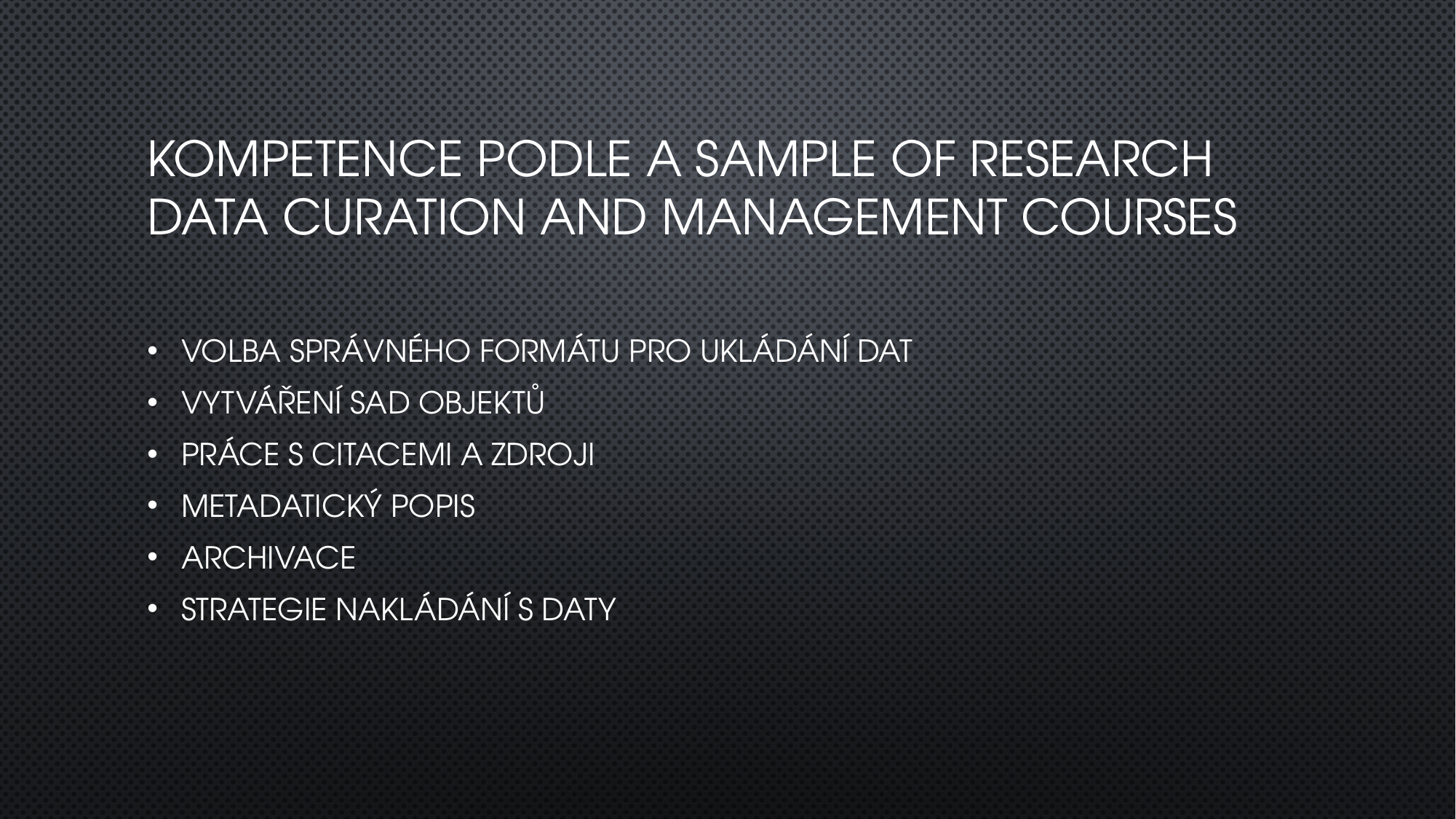

# Kompetence podle A Sample of Research Data Curation and Management Courses
Volba správného formátu pro ukládání dat
Vytváření sad objektů
Práce s citacemi a zdroji
Metadatický popis
Archivace
Strategie nakládání s daty